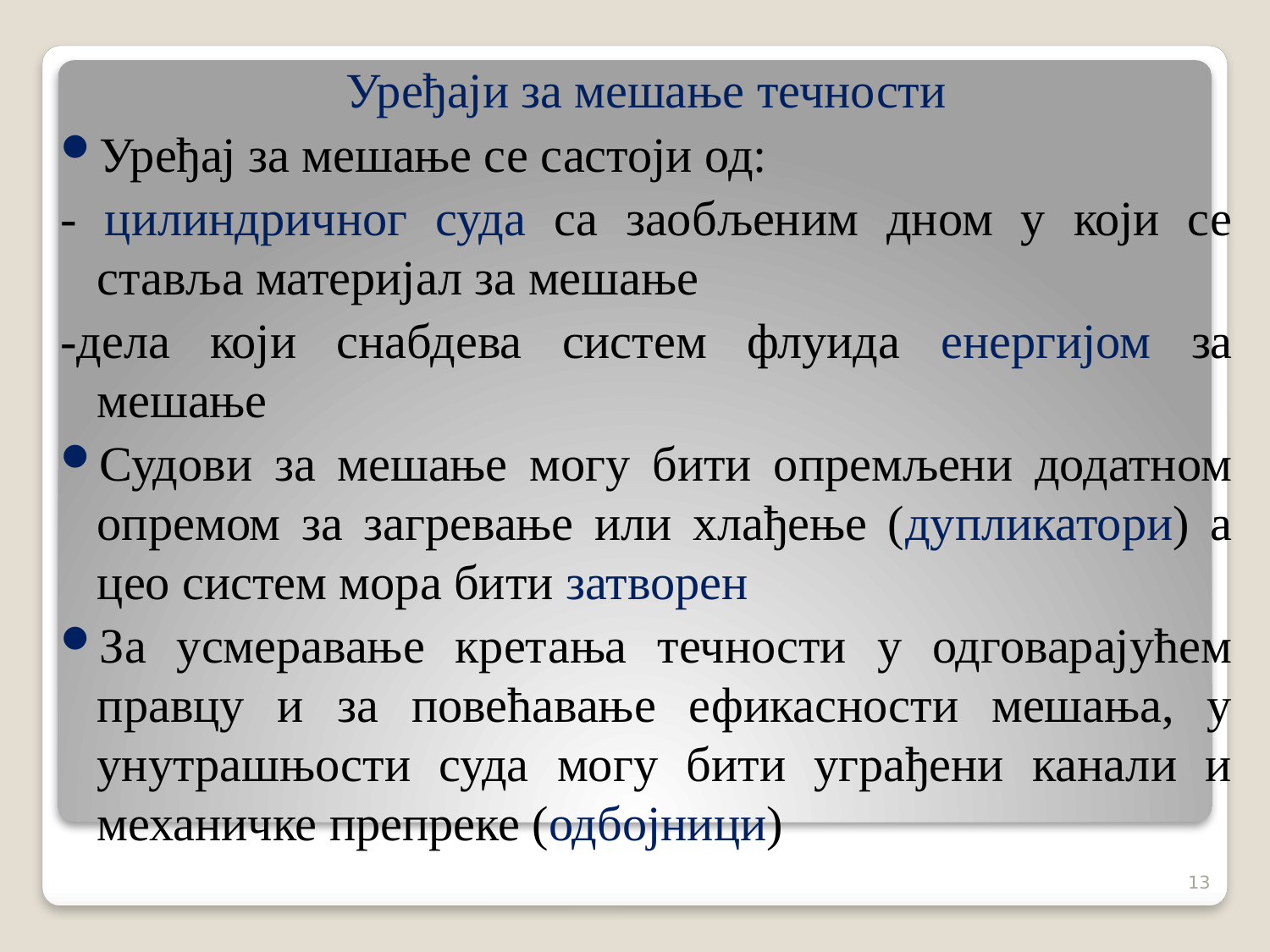

Уређаји за мешање течности
Уређај за мешање се састоји од:
- цилиндричног суда са заобљеним дном у који се ставља материјал за мешање
-дела који снабдева систем флуида енергијом за мешање
Судови за мешање могу бити опремљени додатном опремом за загревање или хлађење (дупликатори) а цео систем мора бити затворен
За усмеравање кретања течности у одговарајућем правцу и за повећавање ефикасности мешања, у унутрашњости суда могу бити уграђени канали и механичке препреке (одбојници)
13